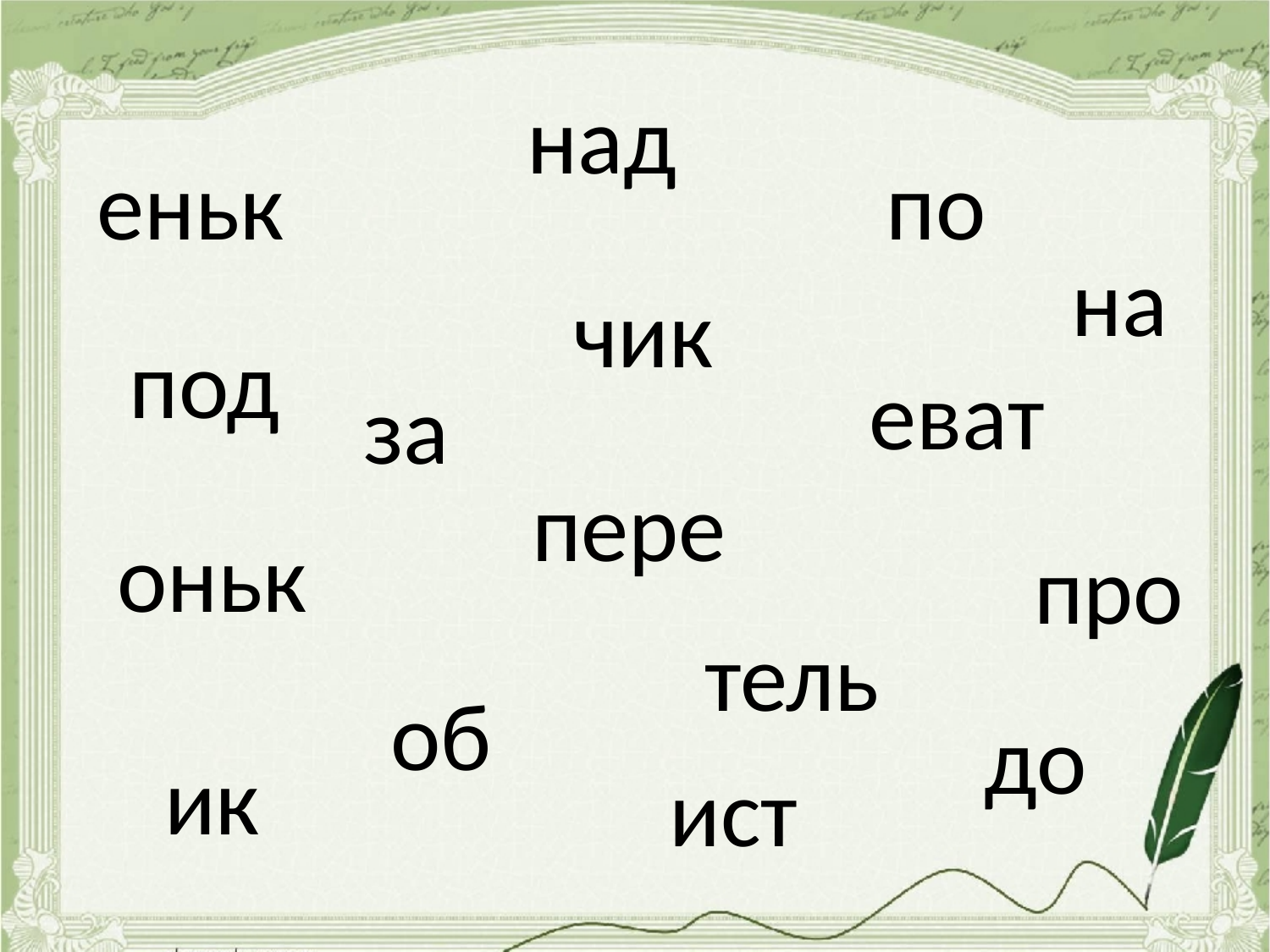

над
еньк
по
на
чик
под
еват
за
пере
оньк
про
тель
об
до
ик
ист